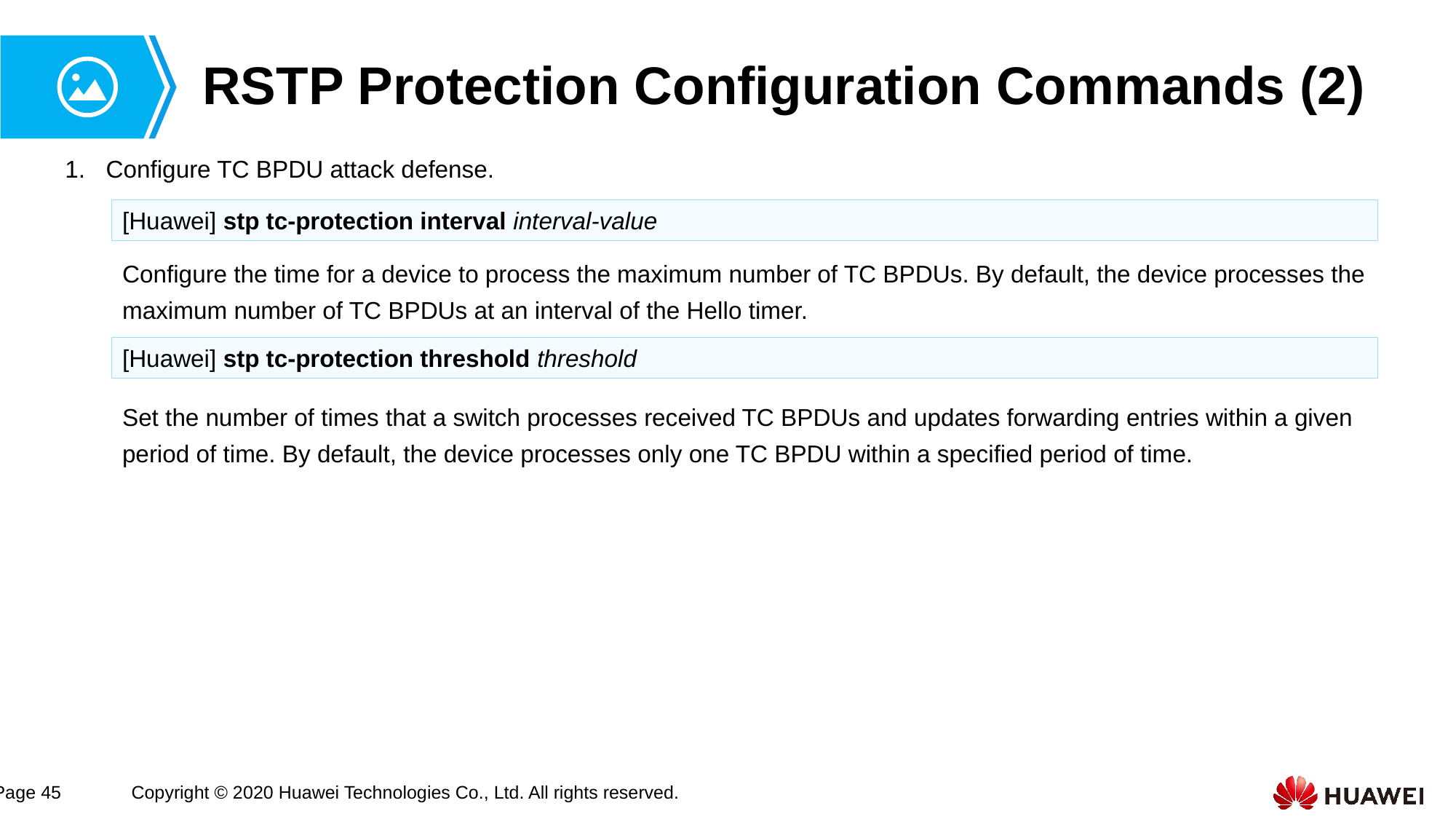

# RSTP Protection Configuration Commands (2)
Configure TC BPDU attack defense.
[Huawei] stp tc-protection interval interval-value
Configure the time for a device to process the maximum number of TC BPDUs. By default, the device processes the maximum number of TC BPDUs at an interval of the Hello timer.
[Huawei] stp tc-protection threshold threshold
Set the number of times that a switch processes received TC BPDUs and updates forwarding entries within a given period of time. By default, the device processes only one TC BPDU within a specified period of time.